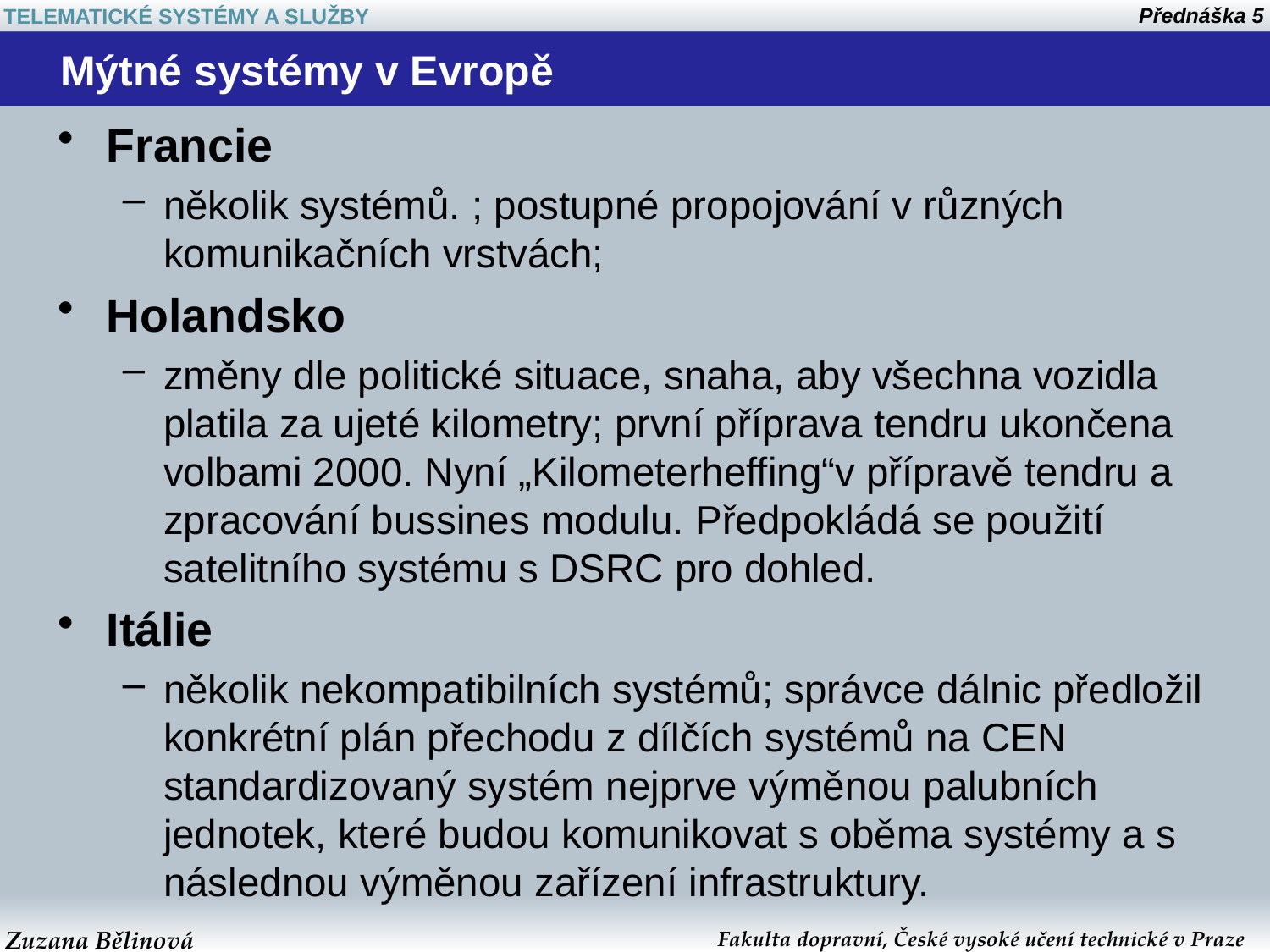

# Mýtné systémy v Evropě
Francie
několik systémů. ; postupné propojování v různých komunikačních vrstvách;
Holandsko
změny dle politické situace, snaha, aby všechna vozidla platila za ujeté kilometry; první příprava tendru ukončena volbami 2000. Nyní „Kilometerheffing“v přípravě tendru a zpracování bussines modulu. Předpokládá se použití satelitního systému s DSRC pro dohled.
Itálie
několik nekompatibilních systémů; správce dálnic předložil konkrétní plán přechodu z dílčích systémů na CEN standardizovaný systém nejprve výměnou palubních jednotek, které budou komunikovat s oběma systémy a s následnou výměnou zařízení infrastruktury.